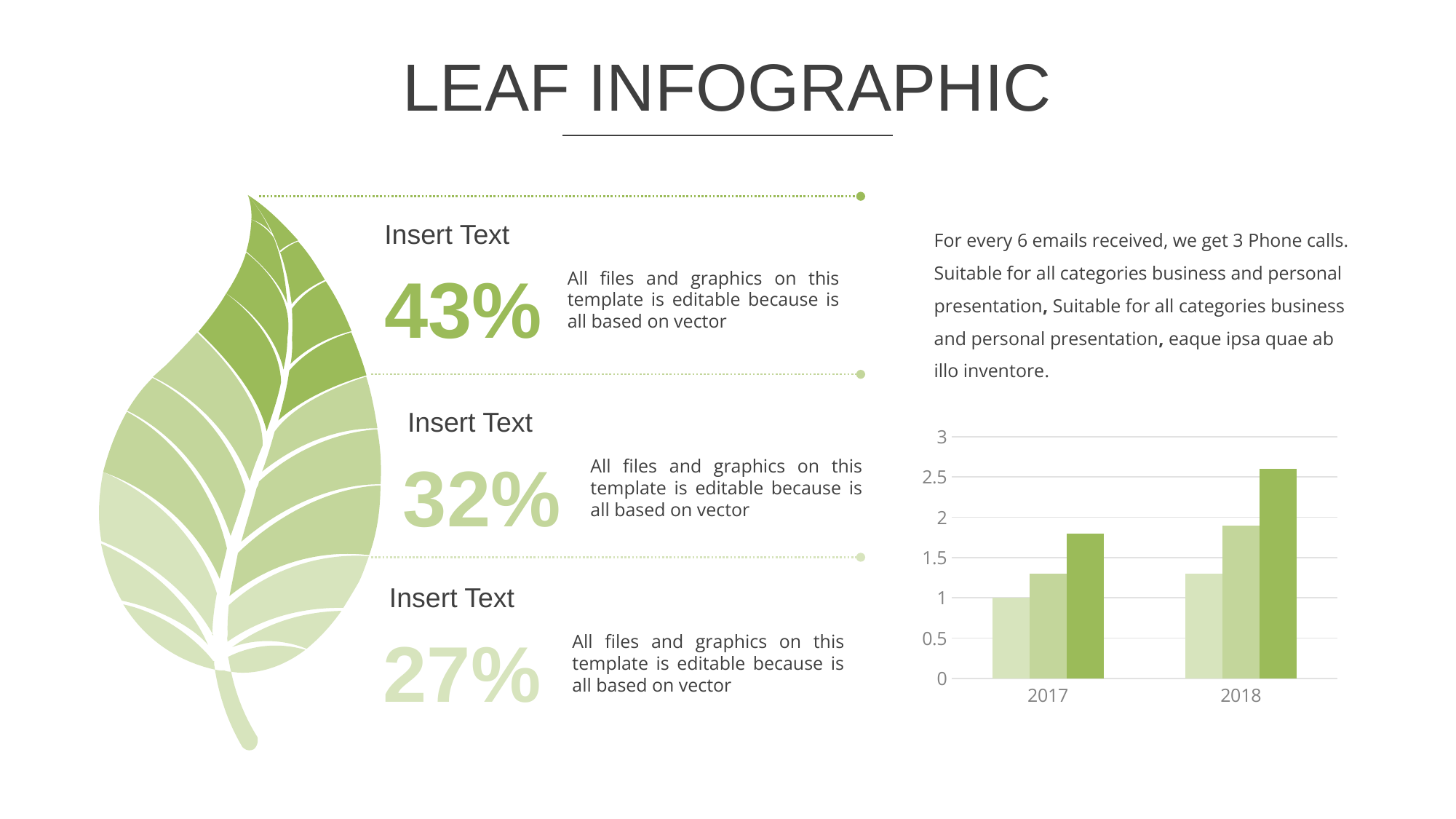

# LEAF INFOGRAPHIC

Insert Text
For every 6 emails received, we get 3 Phone calls. Suitable for all categories business and personal presentation, Suitable for all categories business and personal presentation, eaque ipsa quae ab illo inventore.
43%
All files and graphics on this template is editable because is all based on vector
Insert Text

### Chart

| Category | Series 1 | Series 2 | Series 3 |
|---|---|---|---|
| 2017 | 1.0 | 1.3 | 1.8 |
| 2018 | 1.3 | 1.9 | 2.6 |
32%
All files and graphics on this template is editable because is all based on vector
Insert Text
27%
All files and graphics on this template is editable because is all based on vector